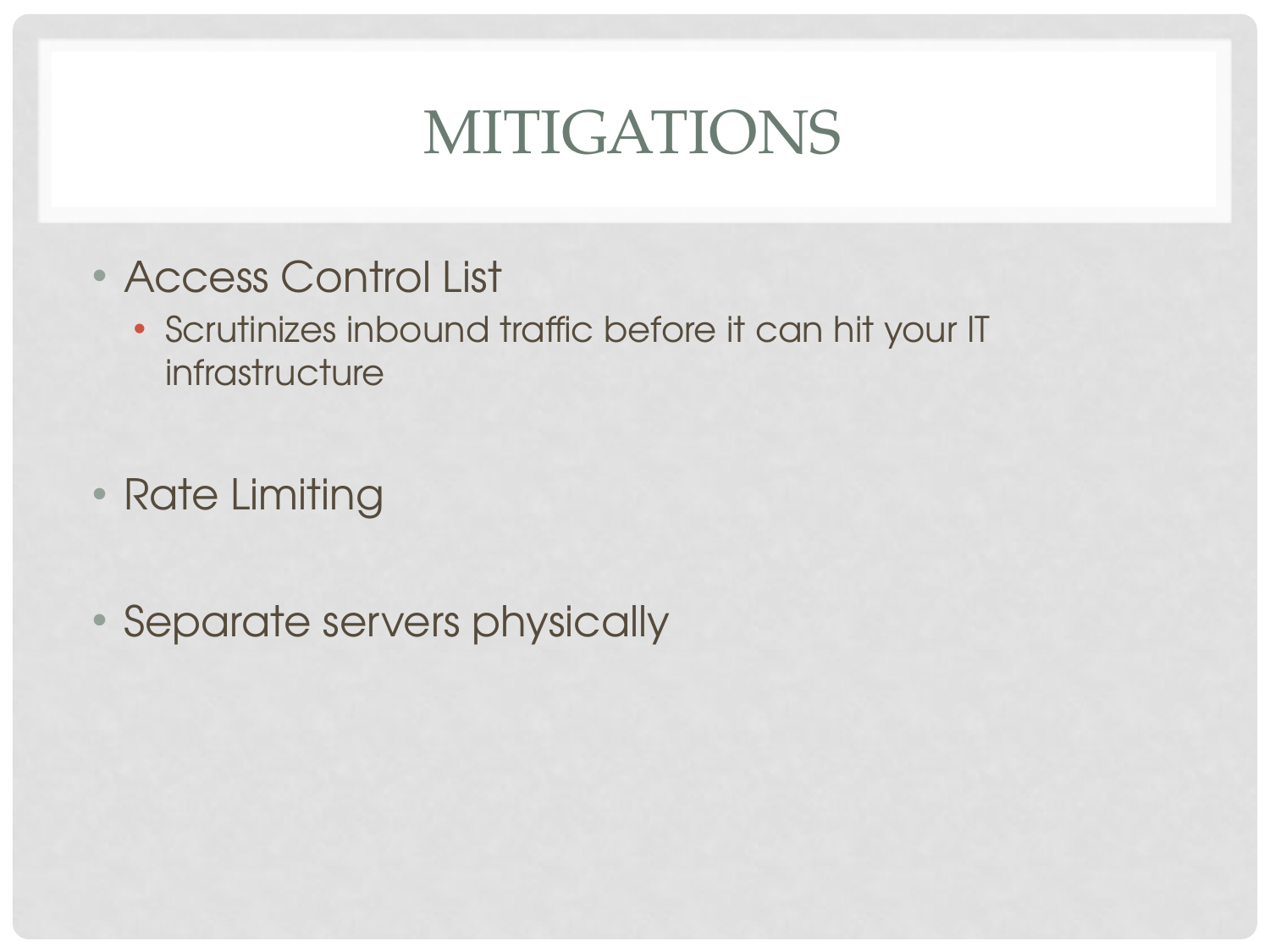

# mitigations
Access Control List
Scrutinizes inbound traffic before it can hit your IT infrastructure

Rate Limiting

Separate servers physically